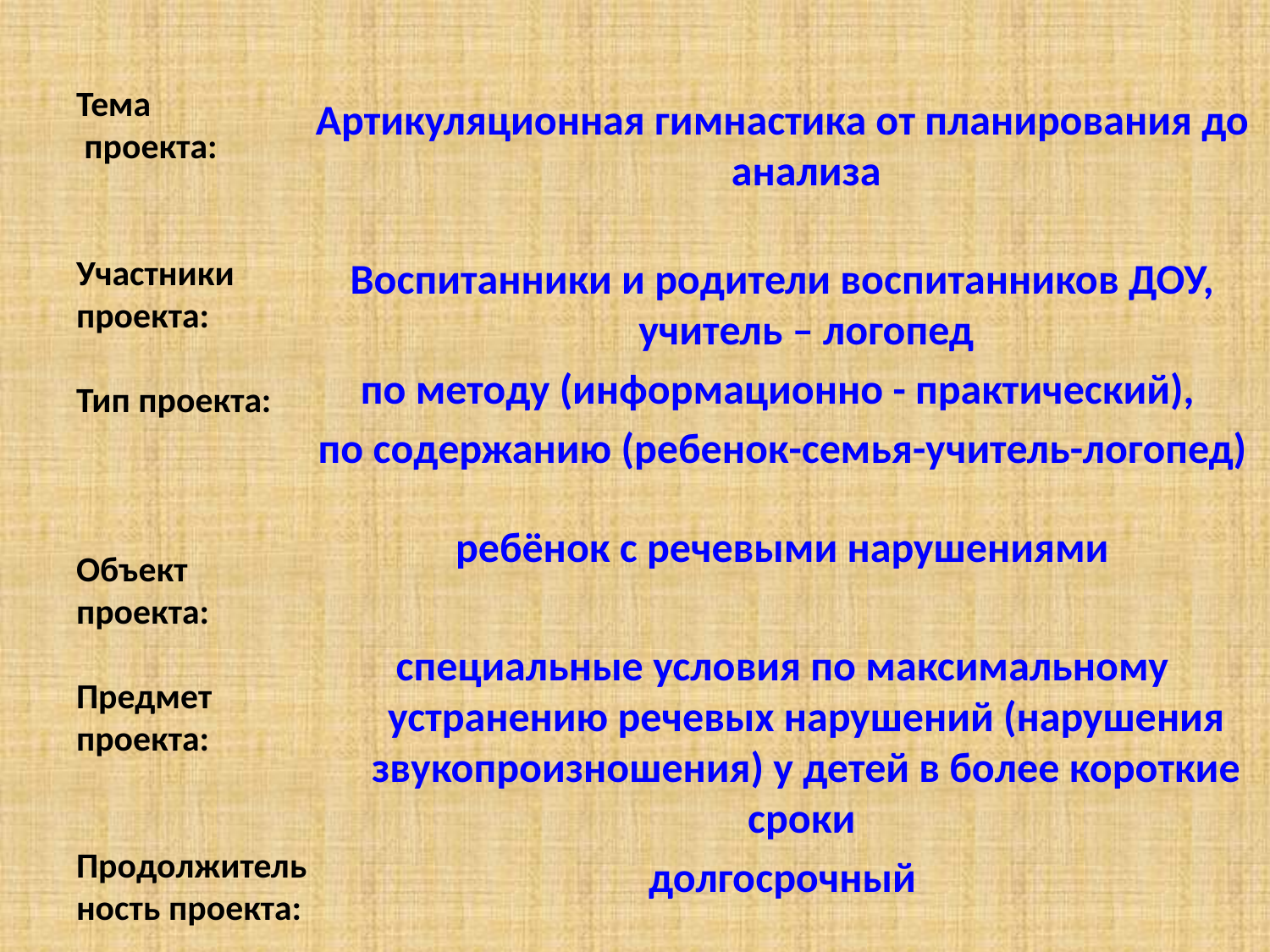

# Тема проекта: Участники проекта: Тип проекта: Объект проекта: Предмет проекта: Продолжительность проекта:
Артикуляционная гимнастика от планирования до анализа

Воспитанники и родители воспитанников ДОУ, учитель – логопед
по методу (информационно - практический),
по содержанию (ребенок-семья-учитель-логопед)

 ребёнок с речевыми нарушениями

специальные условия по максимальному устранению речевых нарушений (нарушения звукопроизношения) у детей в более короткие сроки
долгосрочный